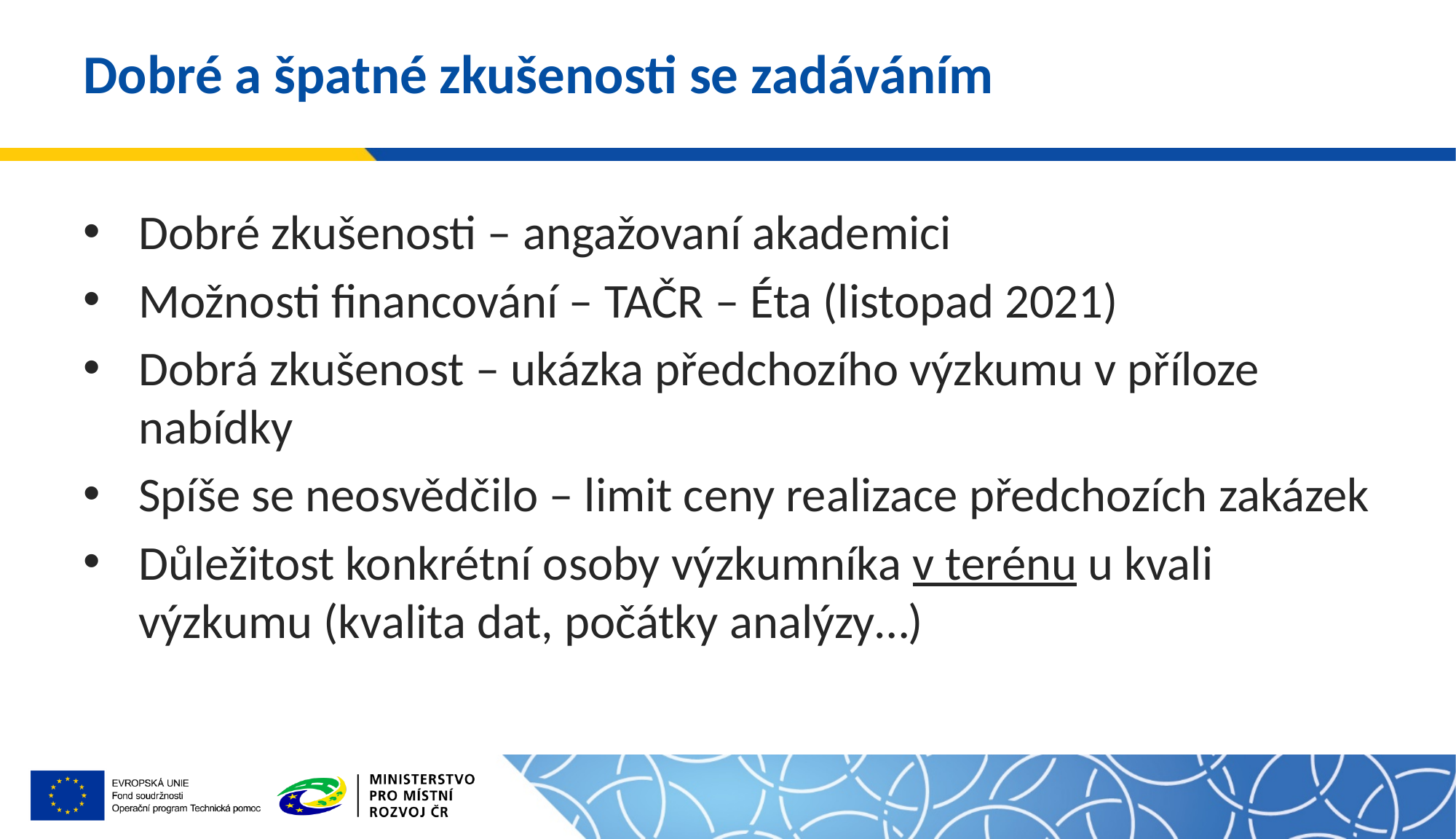

# Dobré a špatné zkušenosti se zadáváním
Dobré zkušenosti – angažovaní akademici
Možnosti financování – TAČR – Éta (listopad 2021)
Dobrá zkušenost – ukázka předchozího výzkumu v příloze nabídky
Spíše se neosvědčilo – limit ceny realizace předchozích zakázek
Důležitost konkrétní osoby výzkumníka v terénu u kvali výzkumu (kvalita dat, počátky analýzy…)